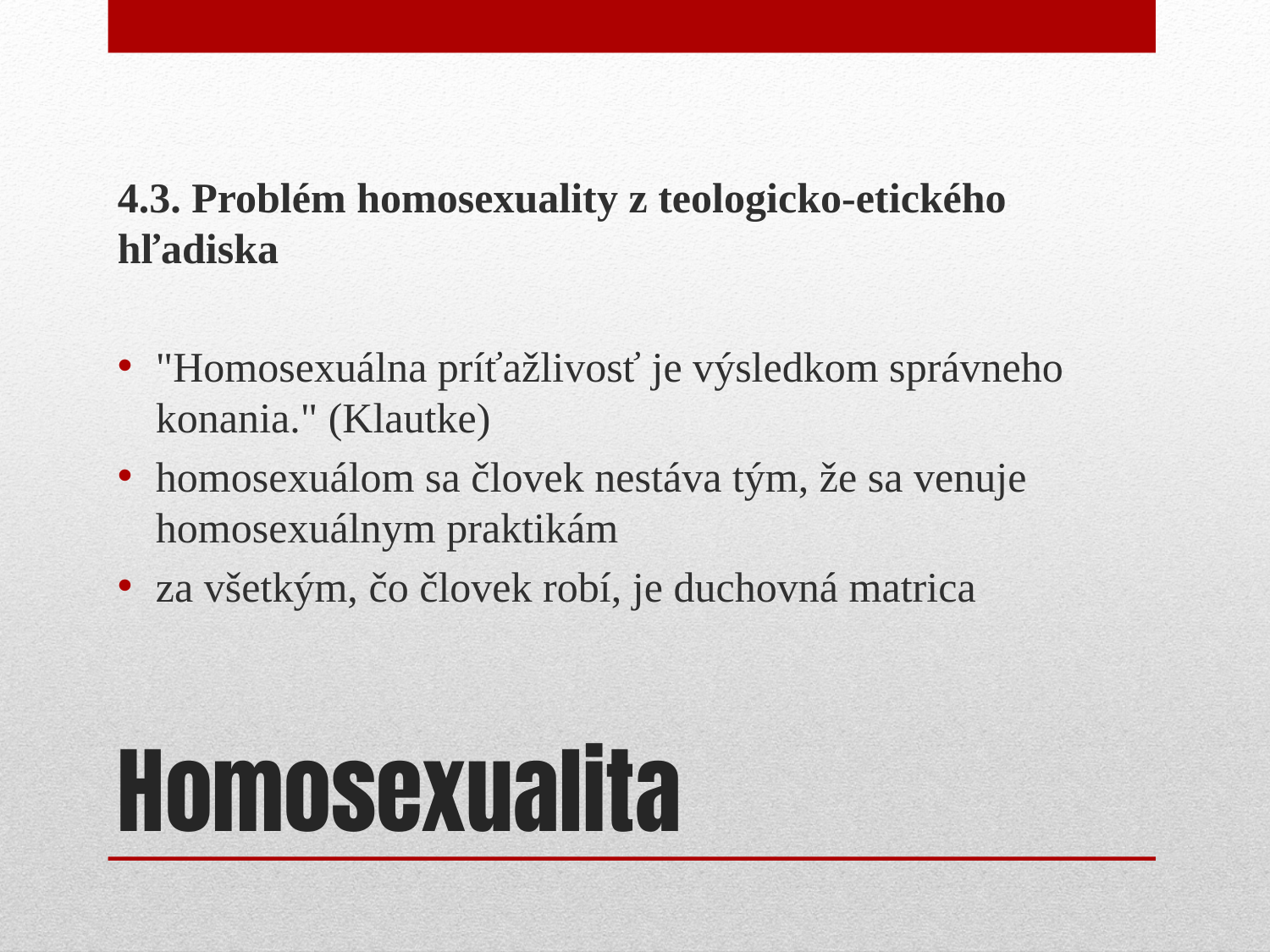

4.3. Problém homosexuality z teologicko-etického hľadiska

"Homosexuálna príťažlivosť je výsledkom správneho konania." (Klautke)
homosexuálom sa človek nestáva tým, že sa venuje homosexuálnym praktikám
za všetkým, čo človek robí, je duchovná matrica
# Homosexualita